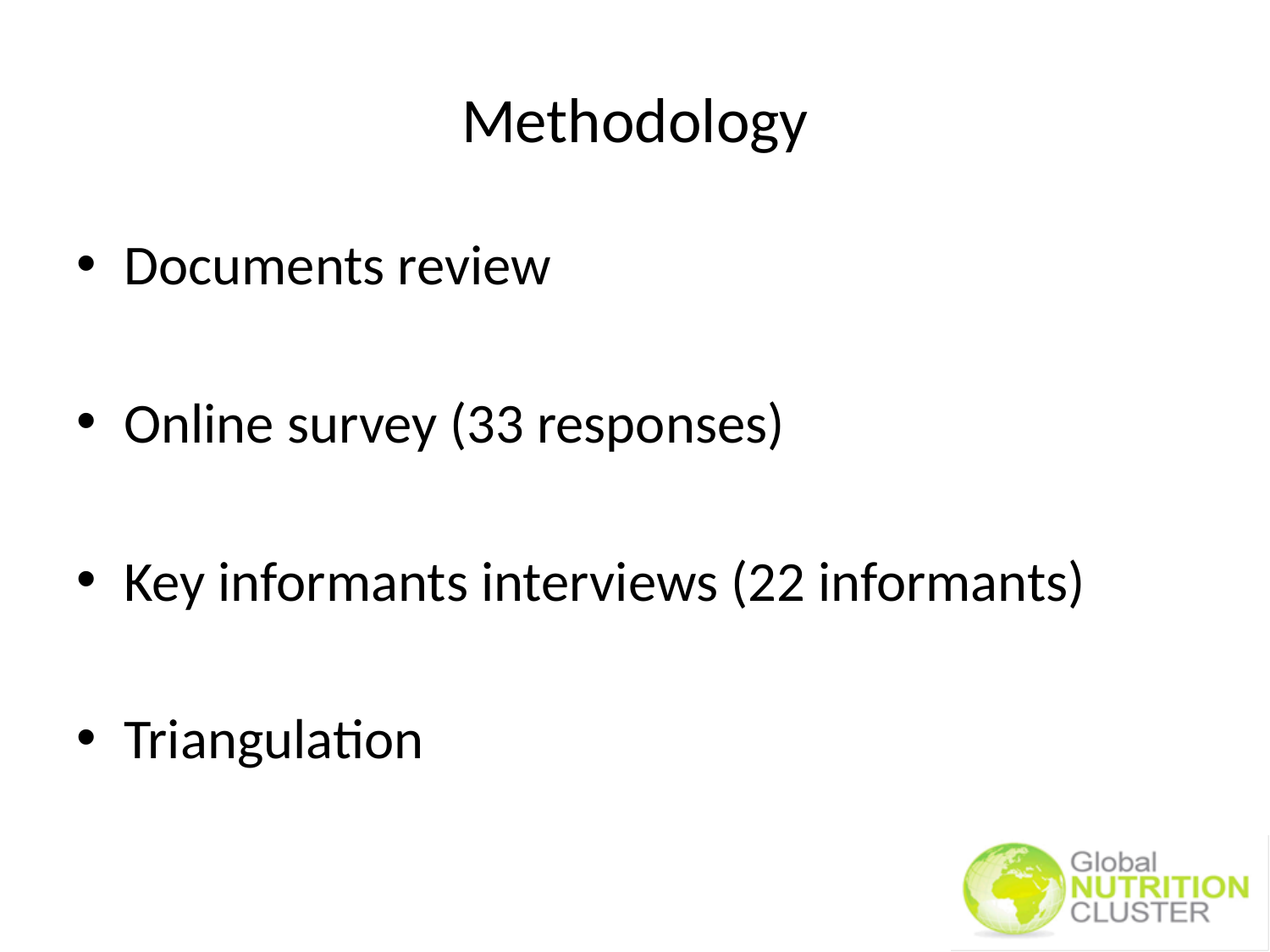

# Methodology
Documents review

Online survey (33 responses)

Key informants interviews (22 informants)

Triangulation